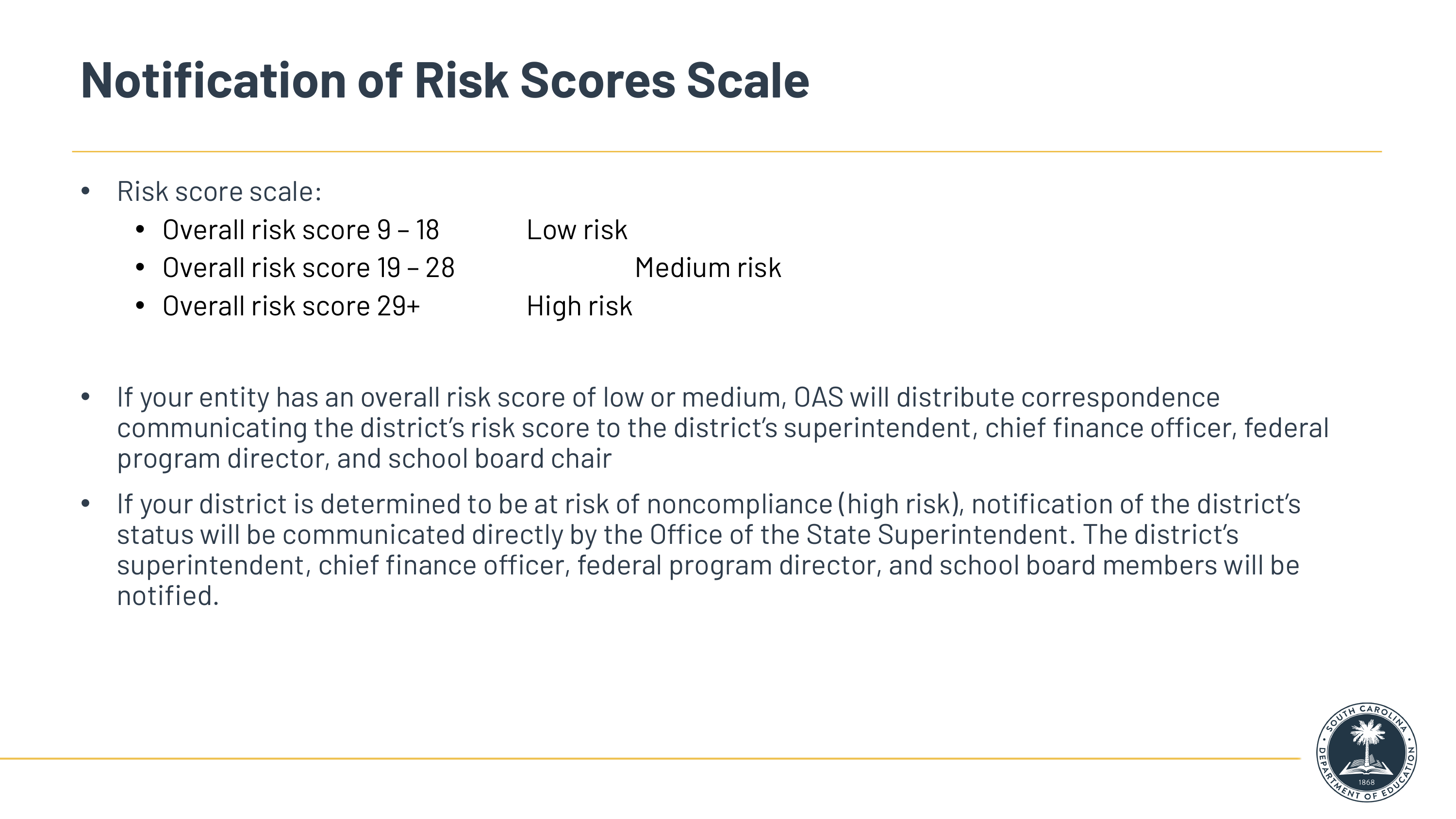

# Notification of Risk Scores Scale
Risk score scale:
Overall risk score 9 – 18  		Low risk
Overall risk score 19 – 28   	                   Medium risk
Overall risk score 29+  		High risk

If your entity has an overall risk score of low or medium, OAS will distribute correspondence communicating the district’s risk score to the district’s superintendent, chief finance officer, federal program director, and school board chair
If your district is determined to be at risk of noncompliance (high risk), notification of the district’s status will be communicated directly by the Office of the State Superintendent. The district’s superintendent, chief finance officer, federal program director, and school board members will be notified.